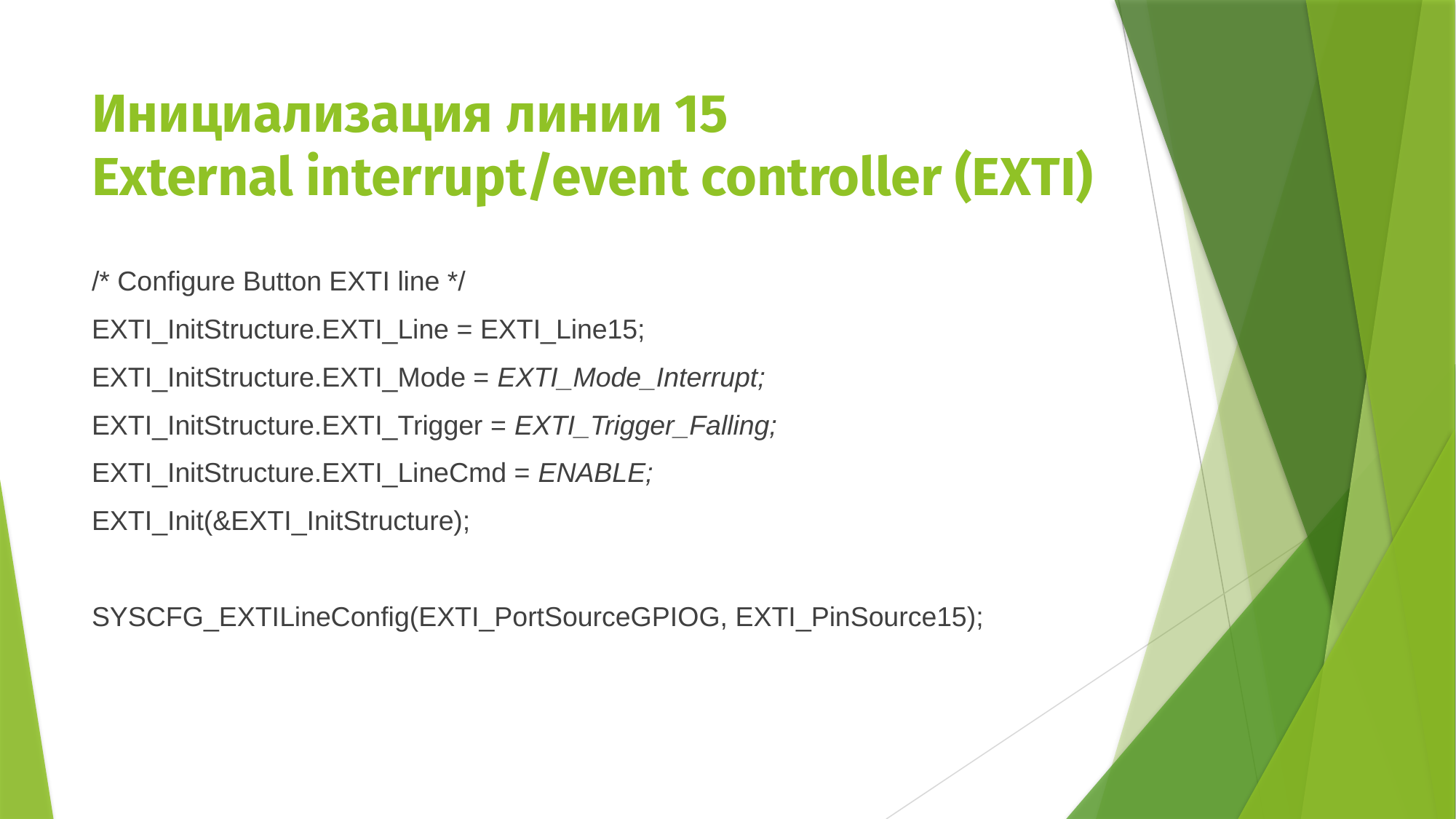

# Инициализация линии 15 External interrupt/event controller (EXTI)
/* Configure Button EXTI line */
EXTI_InitStructure.EXTI_Line = EXTI_Line15;
EXTI_InitStructure.EXTI_Mode = EXTI_Mode_Interrupt;
EXTI_InitStructure.EXTI_Trigger = EXTI_Trigger_Falling;
EXTI_InitStructure.EXTI_LineCmd = ENABLE;
EXTI_Init(&EXTI_InitStructure);

SYSCFG_EXTILineConfig(EXTI_PortSourceGPIOG, EXTI_PinSource15);